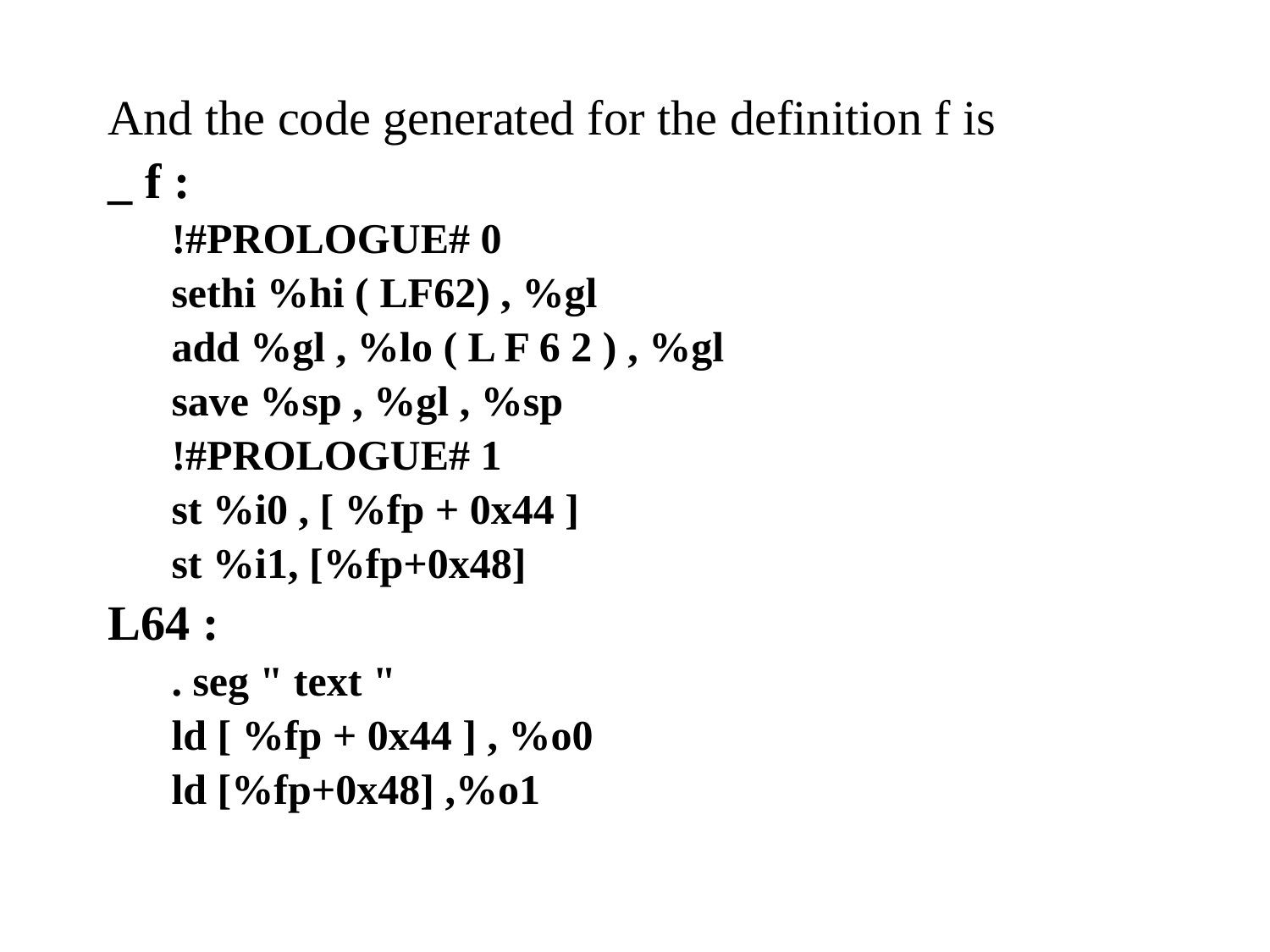

And the code generated for the definition f is
_ f :
!#PROLOGUE# 0
sethi %hi ( LF62) , %gl
add %gl , %lo ( L F 6 2 ) , %gl
save %sp , %gl , %sp
!#PROLOGUE# 1
st %i0 , [ %fp + 0x44 ]
st %i1, [%fp+0x48]
L64 :
. seg " text "
ld [ %fp + 0x44 ] , %o0
ld [%fp+0x48] ,%o1